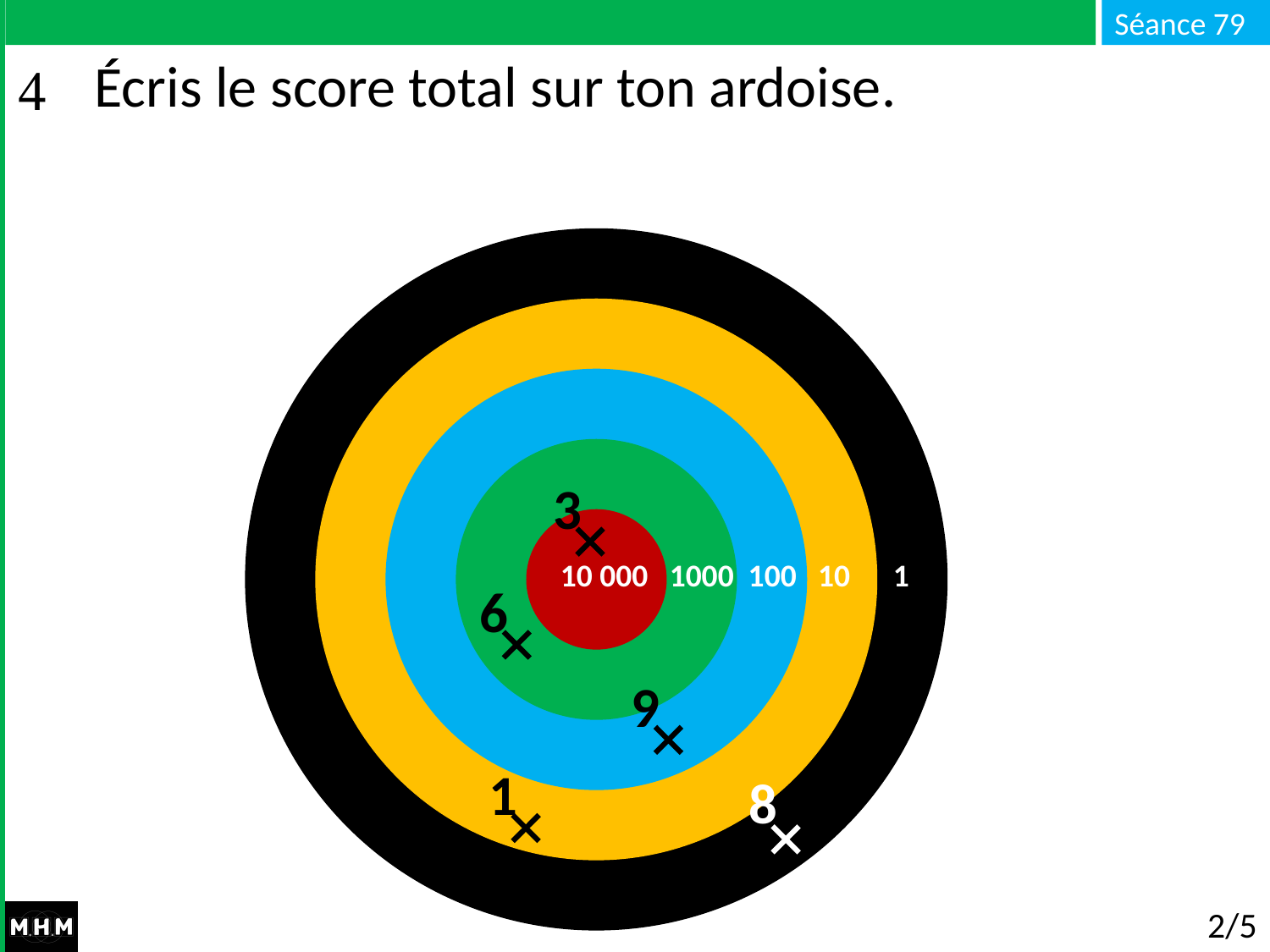

# Écris le score total sur ton ardoise.

10 000   1000  100   10      1
3

6

9

1

8

2/5